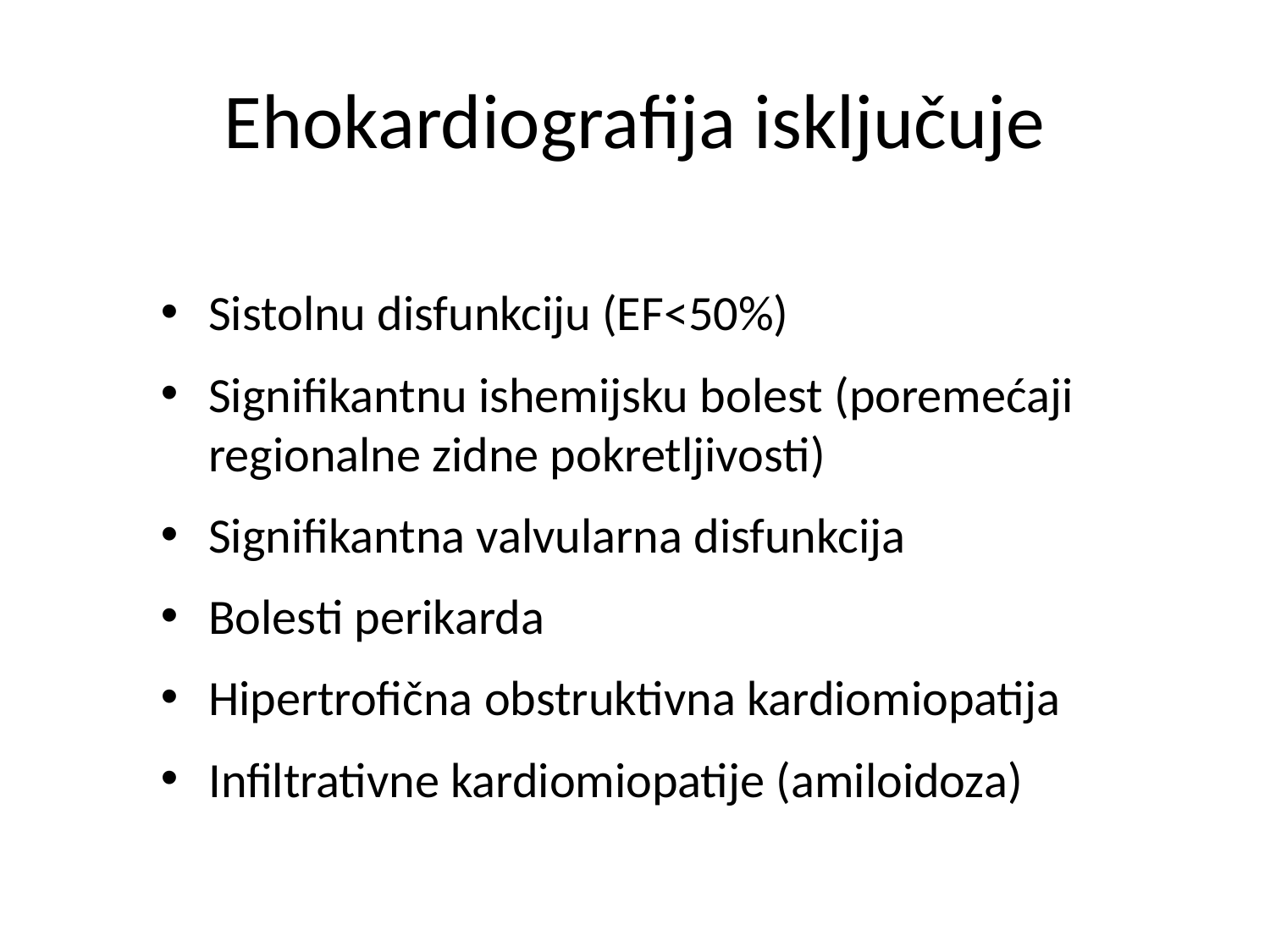

# Ehokardiografija isključuje
Sistolnu disfunkciju (EF<50%)
Signifikantnu ishemijsku bolest (poremećaji regionalne zidne pokretljivosti)
Signifikantna valvularna disfunkcija
Bolesti perikarda
Hipertrofična obstruktivna kardiomiopatija
Infiltrativne kardiomiopatije (amiloidoza)